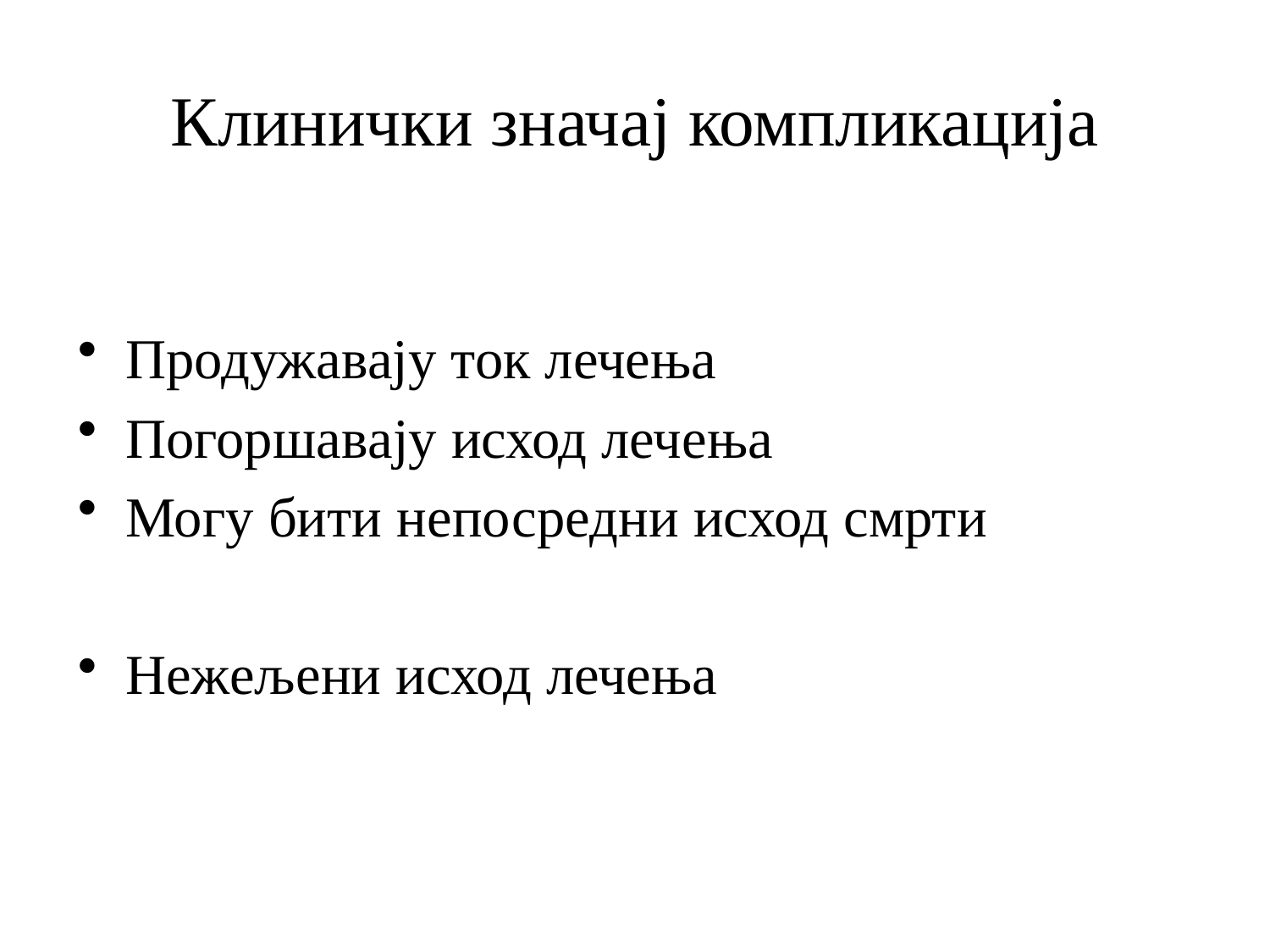

# Клинички значај компликација
Продужавају ток лечења
Погоршавају исход лечења
Могу бити непосредни исход смрти

Нежељени исход лечења